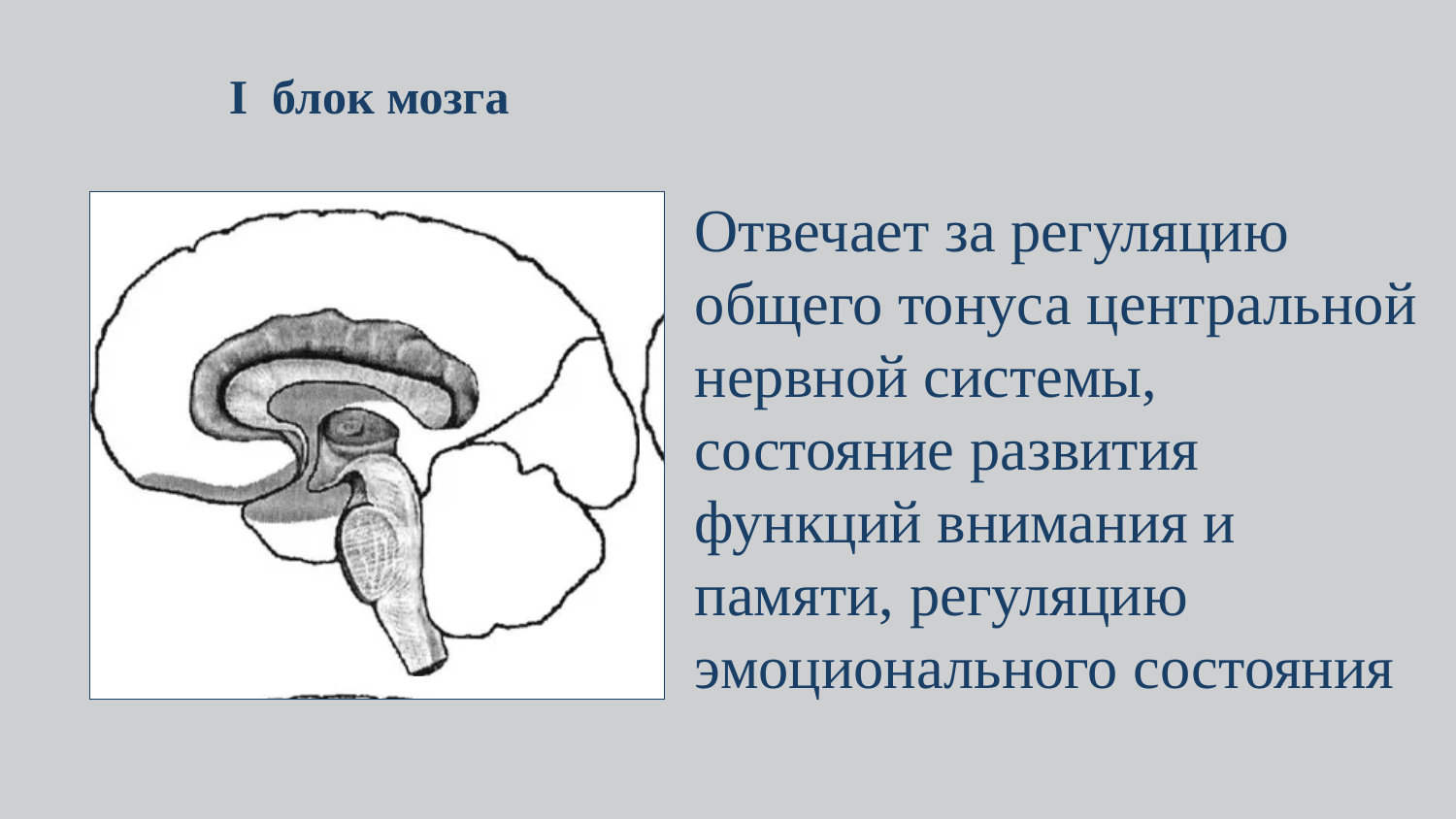

I  блок мозга
Отвечает за регуляцию общего тонуса центральной нервной системы, состояние развития функций внимания и памяти, регуляцию эмоционального состояния